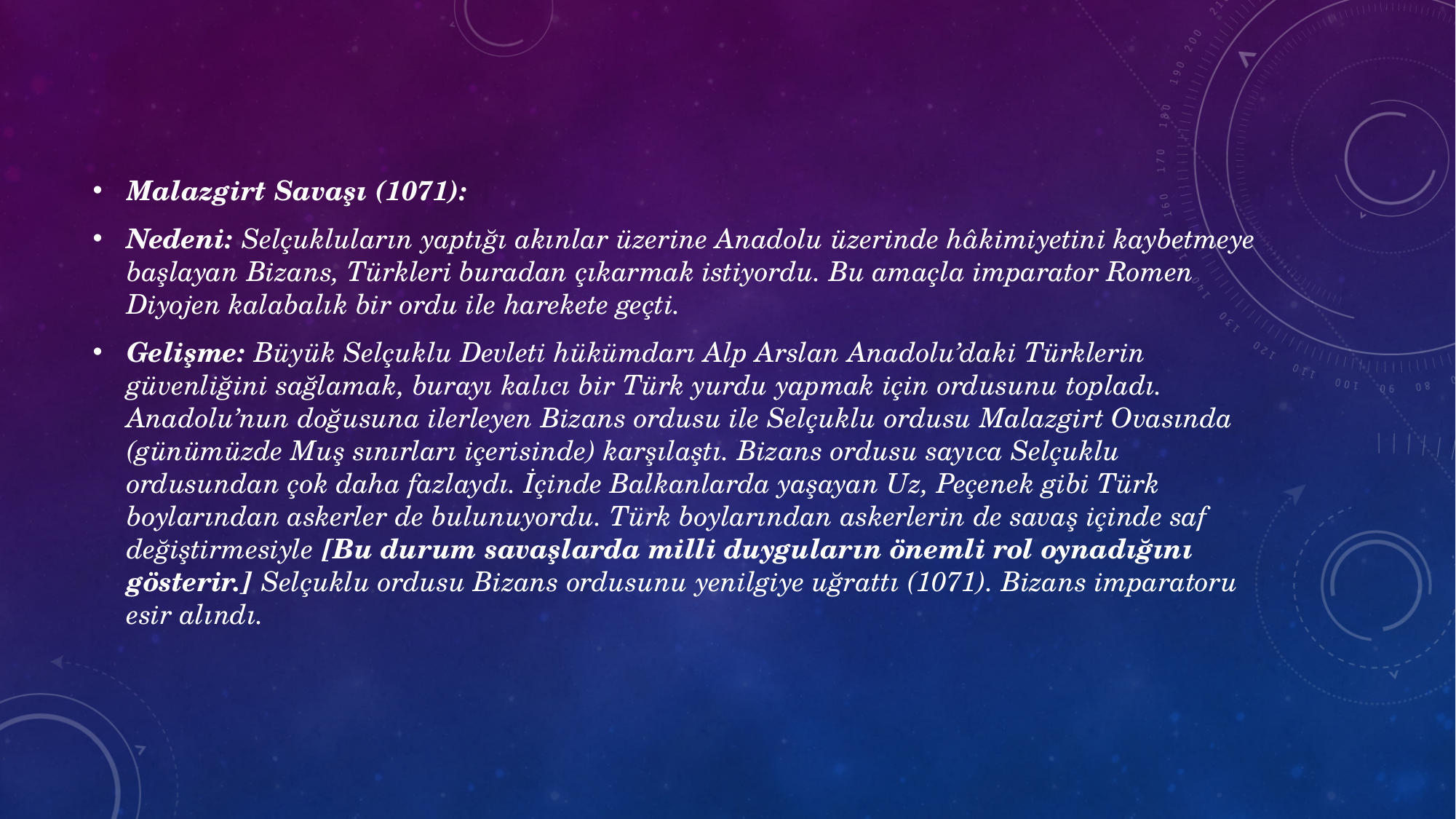

Malazgirt Savaşı (1071):
Nedeni: Selçukluların yaptığı akınlar üzerine Anadolu üzerinde hâkimiyetini kaybetmeye başlayan Bizans, Türkleri buradan çıkarmak istiyordu. Bu amaçla imparator Romen Diyojen kalabalık bir ordu ile harekete geçti.
Gelişme: Büyük Selçuklu Devleti hükümdarı Alp Arslan Anadolu’daki Türklerin güvenliğini sağlamak, burayı kalıcı bir Türk yurdu yapmak için ordusunu topladı. Anadolu’nun doğusuna ilerleyen Bizans ordusu ile Selçuklu ordusu Malazgirt Ovasında (günümüzde Muş sınırları içerisinde) karşılaştı. Bizans ordusu sayıca Selçuklu ordusundan çok daha fazlaydı. İçinde Balkanlarda yaşayan Uz, Peçenek gibi Türk boylarından askerler de bulunuyordu. Türk boylarından askerlerin de savaş içinde saf değiştirmesiyle [Bu durum savaşlarda milli duyguların önemli rol oynadığını gösterir.] Selçuklu ordusu Bizans ordusunu yenilgiye uğrattı (1071). Bizans imparatoru esir alındı.